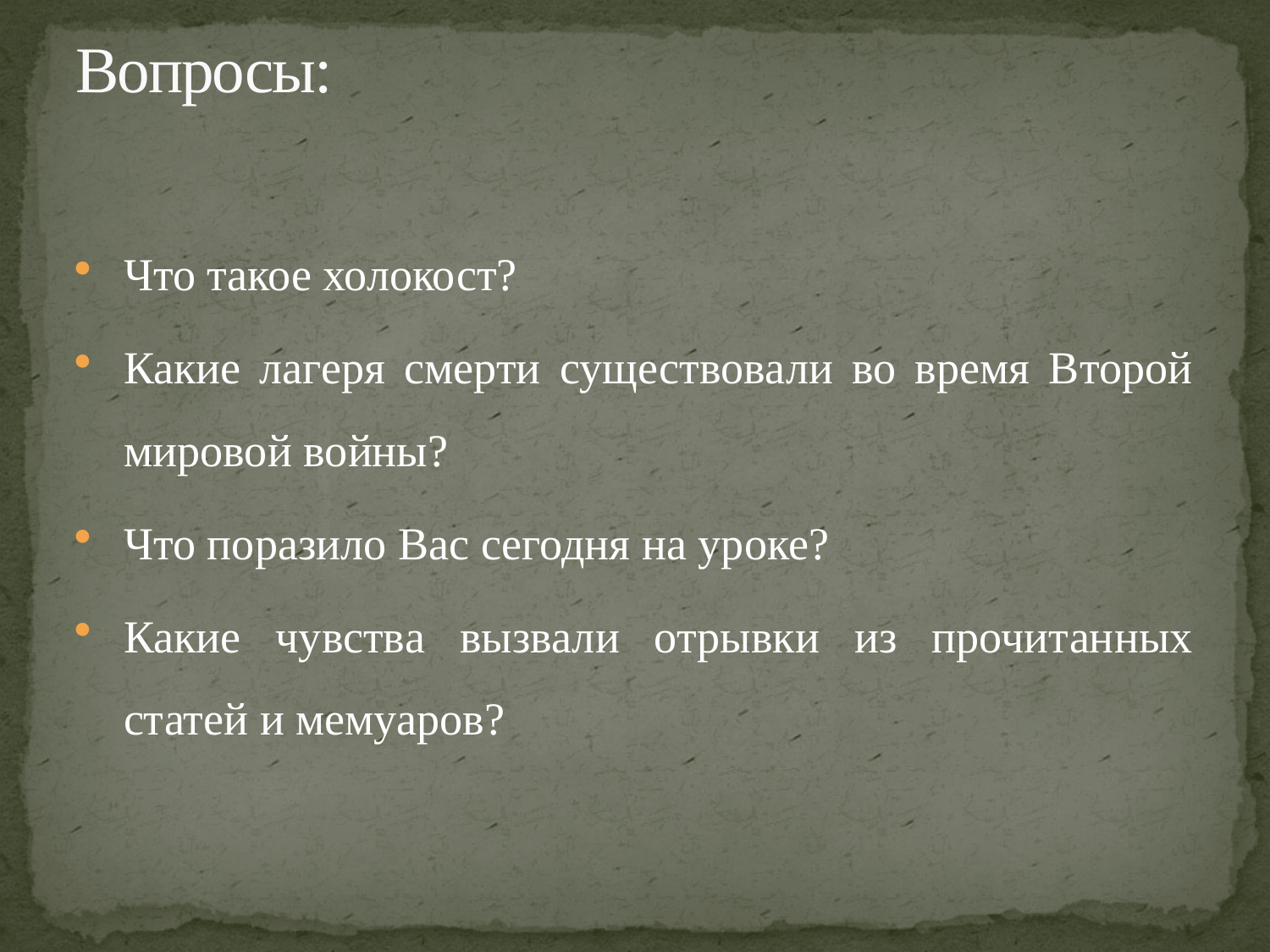

# Вопросы:
Что такое холокост?
Какие лагеря смерти существовали во время Второй мировой войны?
Что поразило Вас сегодня на уроке?
Какие чувства вызвали отрывки из прочитанных статей и мемуаров?